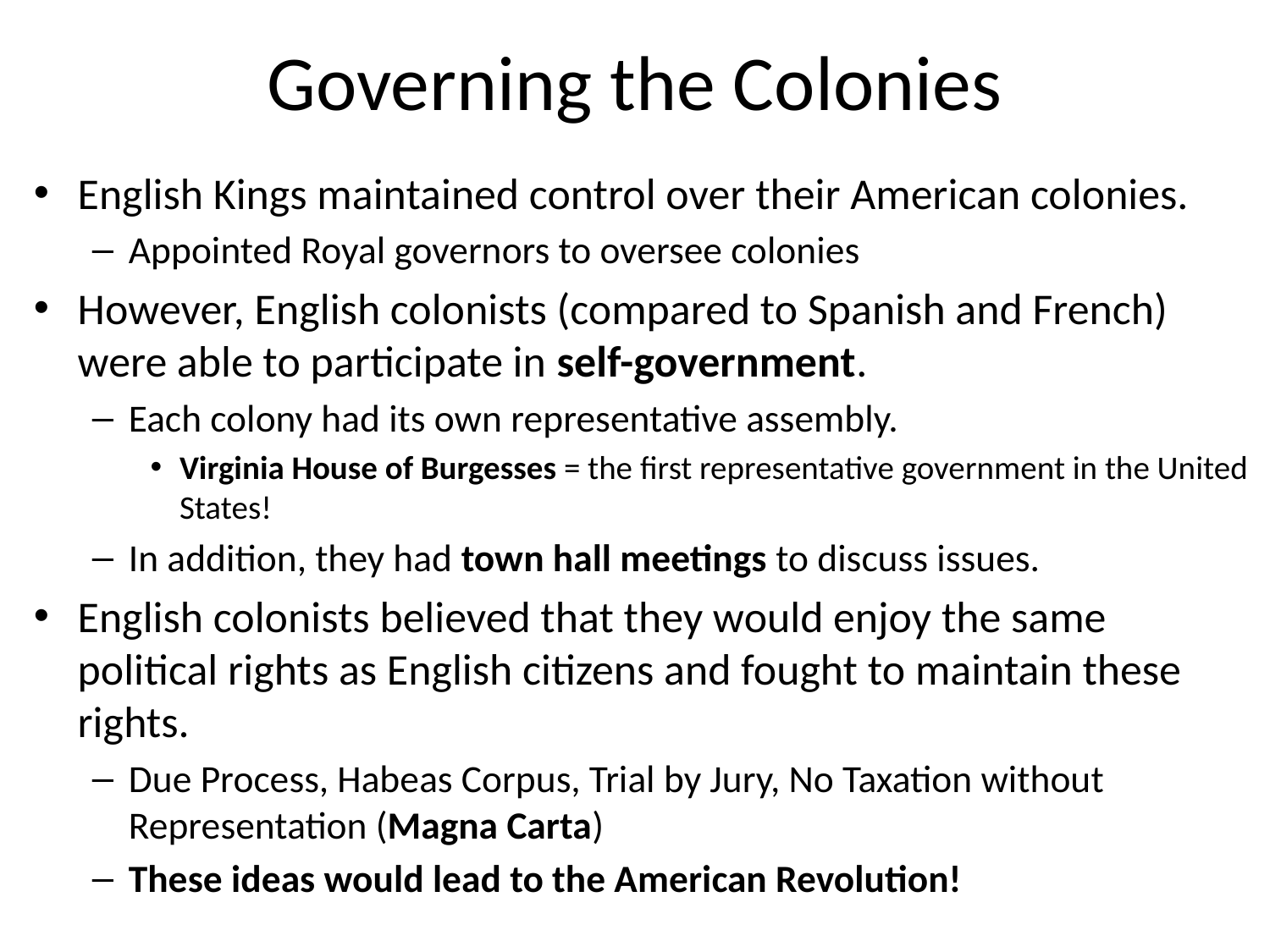

# Governing the Colonies
English Kings maintained control over their American colonies.
Appointed Royal governors to oversee colonies
However, English colonists (compared to Spanish and French) were able to participate in self-government.
Each colony had its own representative assembly.
Virginia House of Burgesses = the first representative government in the United States!
In addition, they had town hall meetings to discuss issues.
English colonists believed that they would enjoy the same political rights as English citizens and fought to maintain these rights.
Due Process, Habeas Corpus, Trial by Jury, No Taxation without Representation (Magna Carta)
These ideas would lead to the American Revolution!